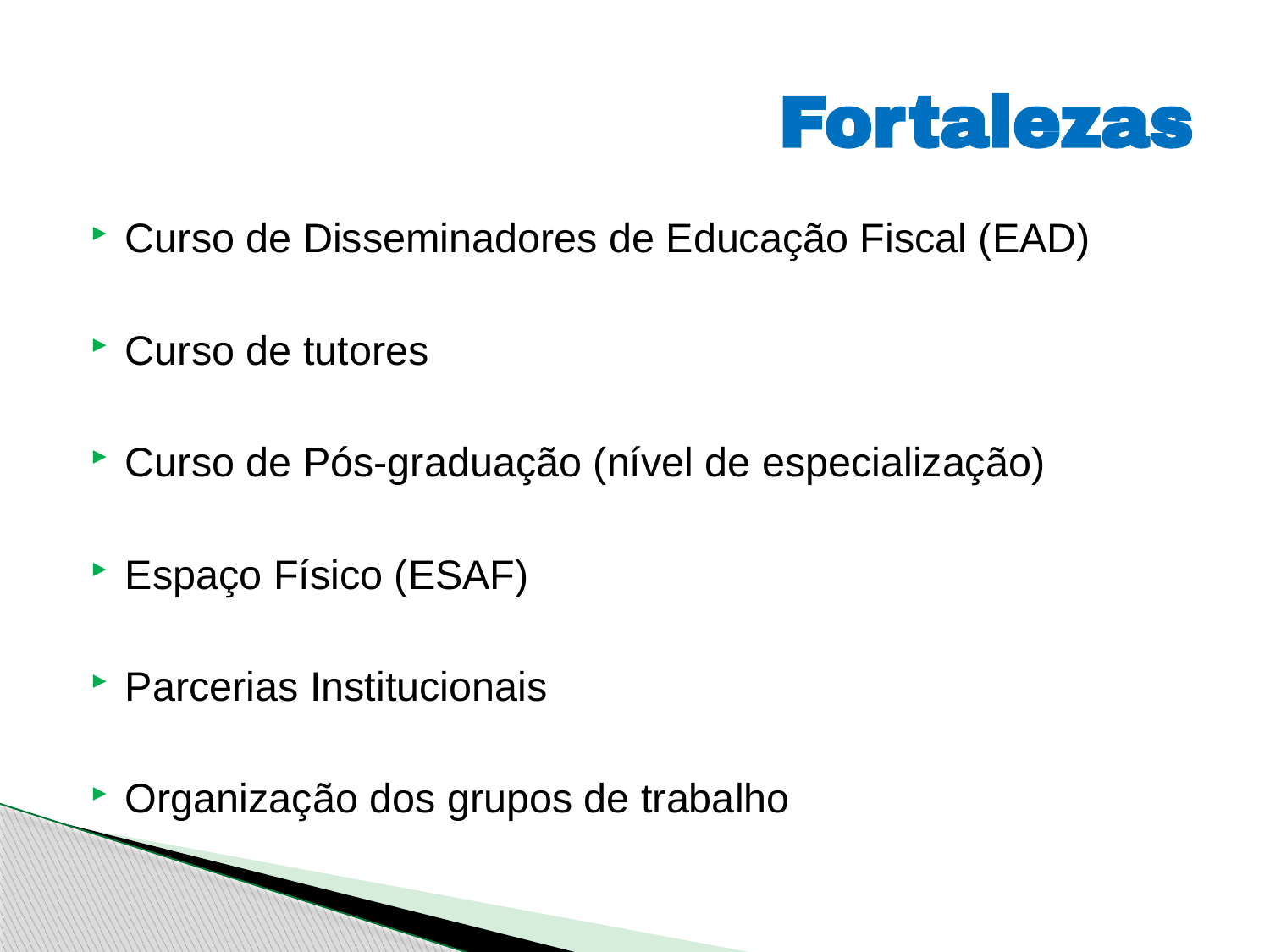

# Fortalezas
Curso de Disseminadores de Educação Fiscal (EAD)

Curso de tutores

Curso de Pós-graduação (nível de especialização)

Espaço Físico (ESAF)

Parcerias Institucionais

Organização dos grupos de trabalho